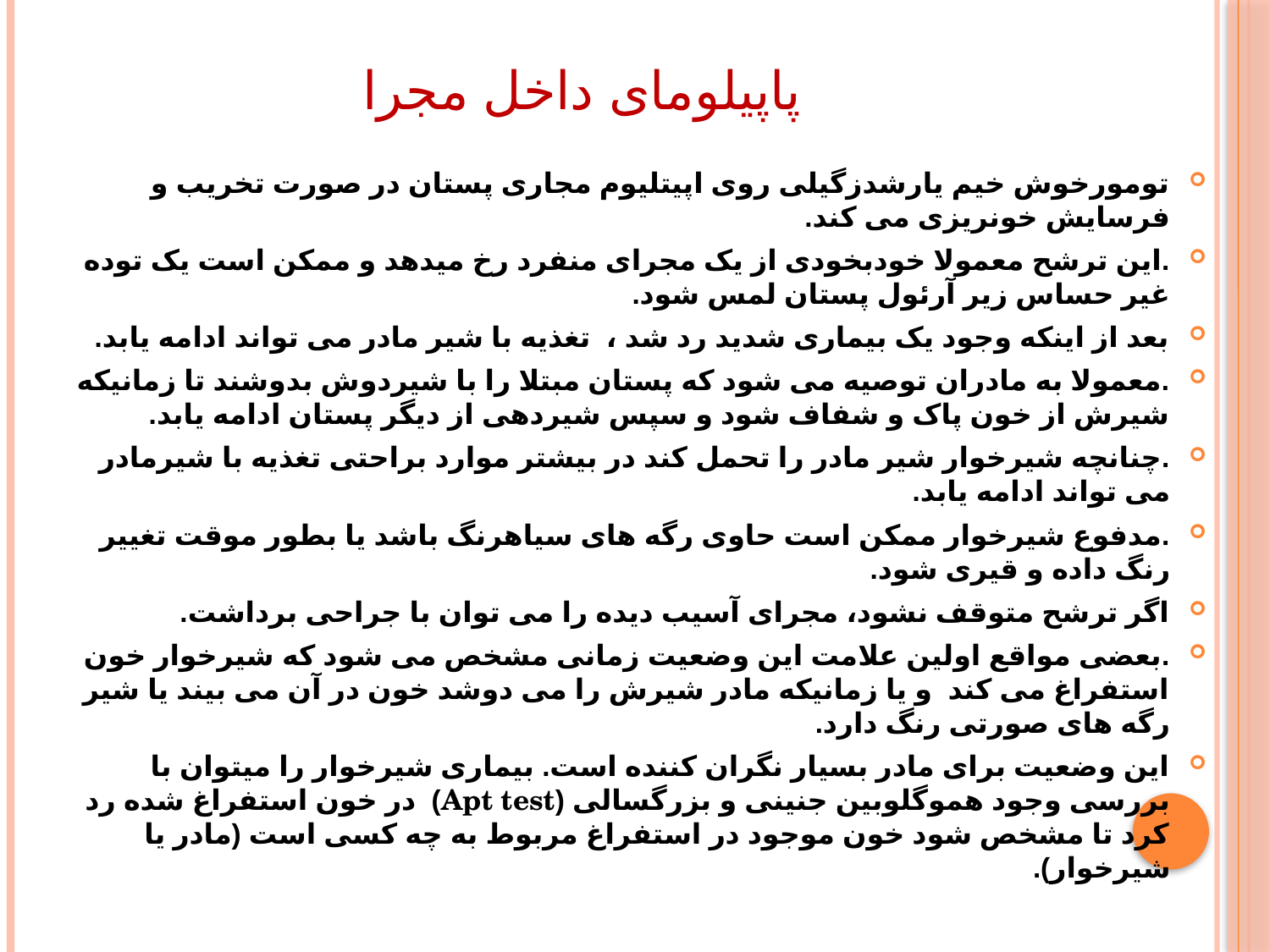

# پاپیلومای داخل مجرا
تومورخوش خیم یارشدزگیلی روی اپیتلیوم مجاری پستان در صورت تخریب و فرسایش خونریزی می کند.
.این ترشح معمولا خودبخودی از یک مجرای منفرد رخ میدهد و ممکن است یک توده غیر حساس زیر آرئول پستان لمس شود.
بعد از اینکه وجود یک بیماری شدید رد شد ،  تغذیه با شیر مادر می تواند ادامه یابد.
.معمولا به مادران توصیه می شود که پستان مبتلا را با شیردوش بدوشند تا زمانیکه شیرش از خون پاک و شفاف شود و سپس شیردهی از دیگر پستان ادامه یابد.
.چنانچه شیرخوار شیر مادر را تحمل کند در بیشتر موارد براحتی تغذیه با شیرمادر می تواند ادامه یابد.
.مدفوع شیرخوار ممکن است حاوی رگه های سیاهرنگ باشد یا بطور موقت تغییر رنگ داده و قیری شود.
اگر ترشح متوقف نشود، مجرای آسیب دیده را می توان با جراحی برداشت.
.بعضی مواقع اولین علامت این وضعیت زمانی مشخص می شود که شیرخوار خون استفراغ می کند  و یا زمانیکه مادر شیرش را می دوشد خون در آن می بیند یا شیر رگه های صورتی رنگ دارد.
این وضعیت برای مادر بسیار نگران کننده است. بیماری شیرخوار را میتوان با بررسی وجود هموگلوبین جنینی و بزرگسالی (Apt test)  در خون استفراغ شده رد کرد تا مشخص شود خون موجود در استفراغ مربوط به چه کسی است (مادر یا شیرخوار).